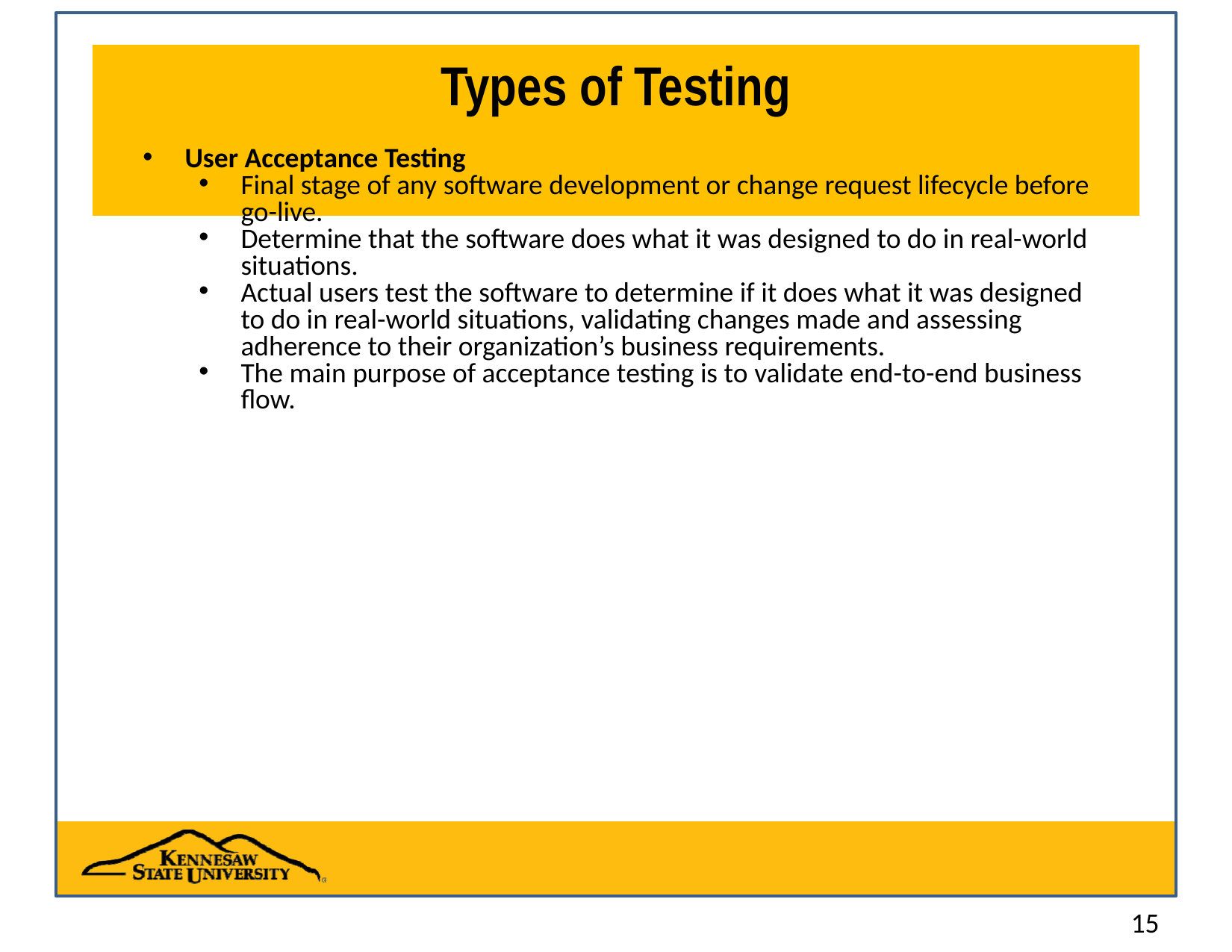

# Types of Testing
User Acceptance Testing
Final stage of any software development or change request lifecycle before go-live.
Determine that the software does what it was designed to do in real-world situations.
Actual users test the software to determine if it does what it was designed to do in real-world situations, validating changes made and assessing adherence to their organization’s business requirements.
The main purpose of acceptance testing is to validate end-to-end business flow.